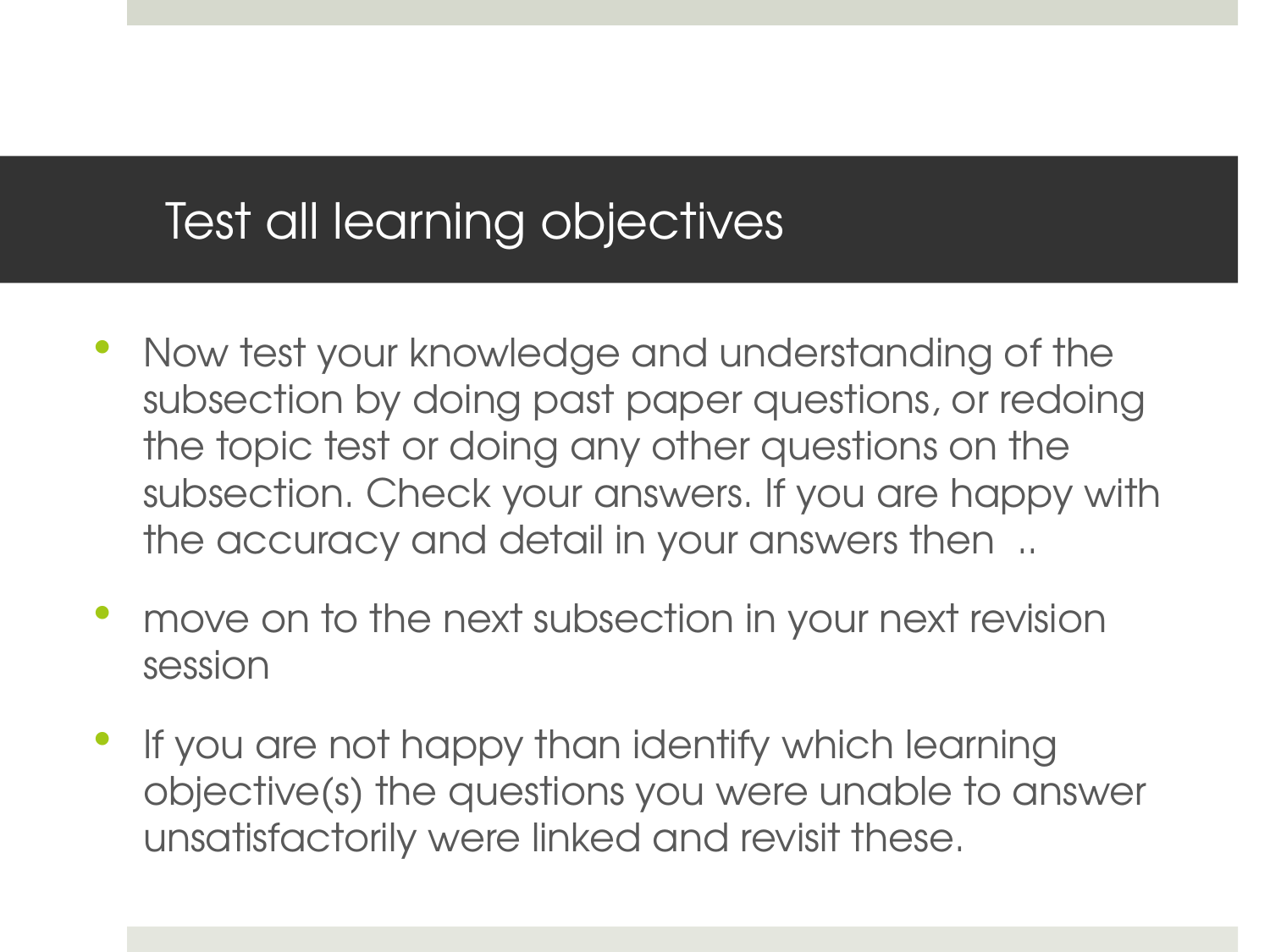

# Test all learning objectives
Now test your knowledge and understanding of the subsection by doing past paper questions, or redoing the topic test or doing any other questions on the subsection. Check your answers. If you are happy with the accuracy and detail in your answers then  ..
move on to the next subsection in your next revision session
If you are not happy than identify which learning objective(s) the questions you were unable to answer unsatisfactorily were linked and revisit these.